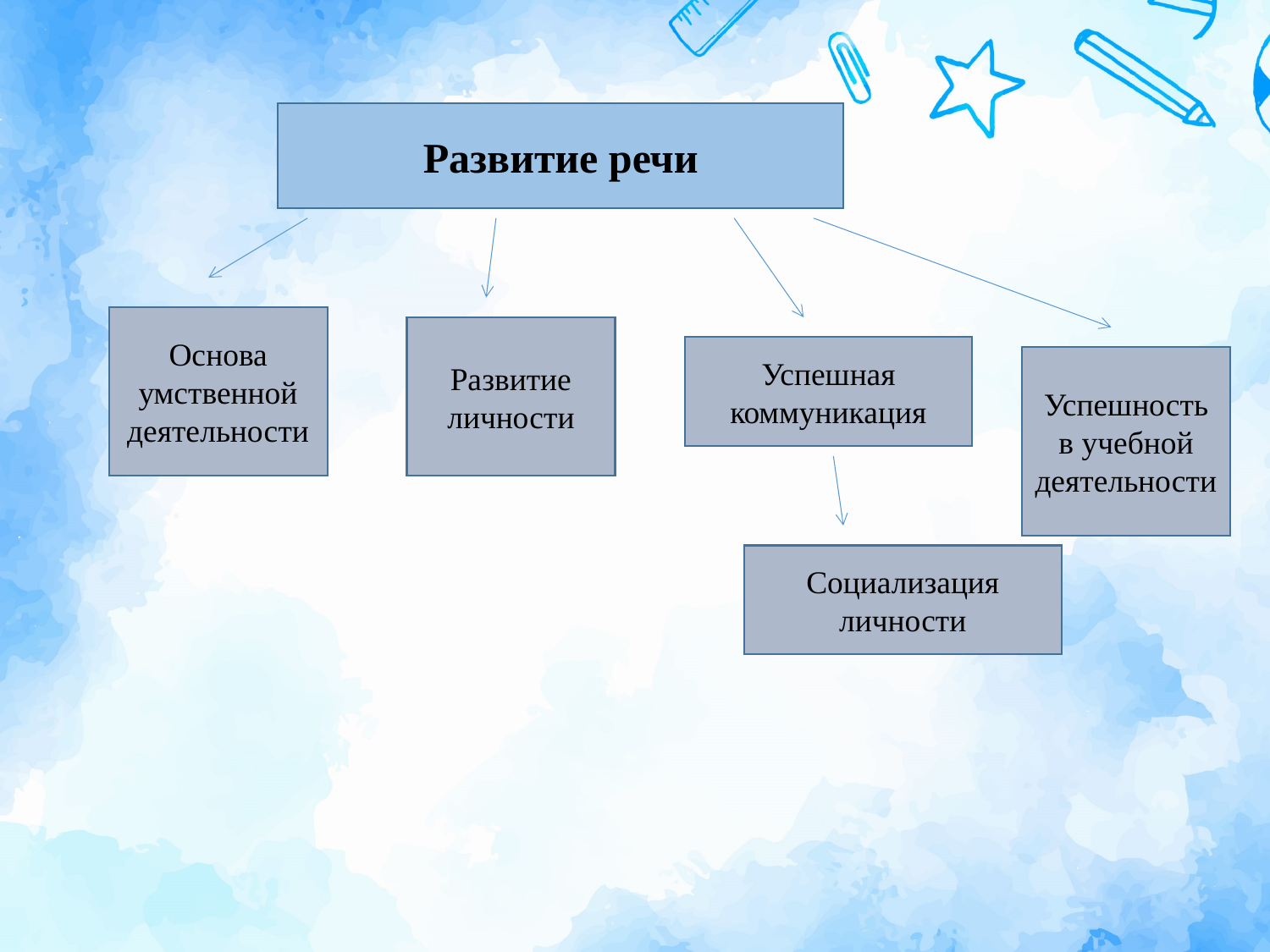

Развитие речи
Основа умственной деятельности
Развитие личности
Успешная коммуникация
Успешность в учебной деятельности
Социализация личности